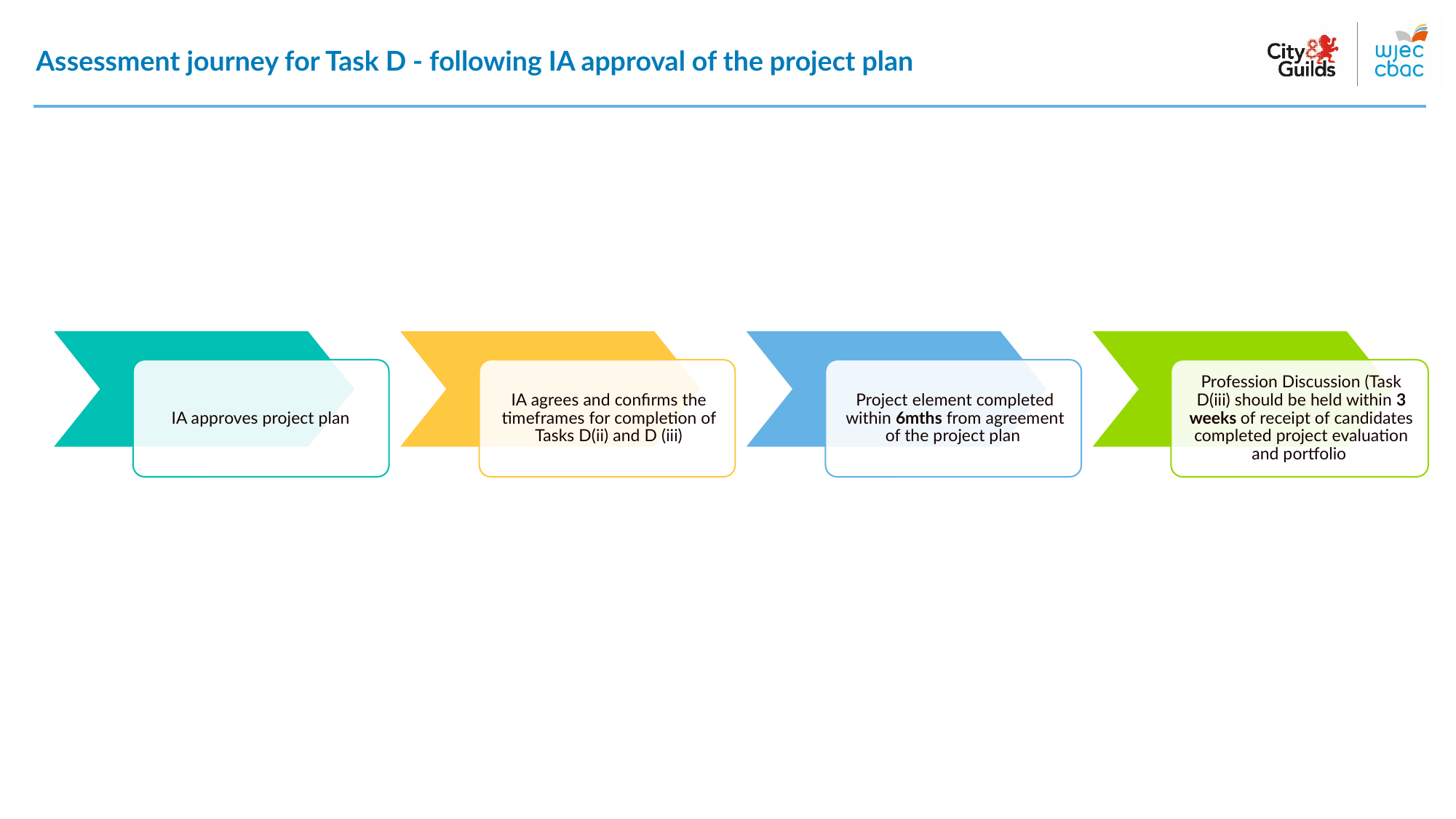

Assessment journey for Task D - following IA approval of the project plan
IA approves project plan
IA agrees and confirms the timeframes for completion of Tasks D(ii) and D (iii)
Project element completed within 6mths from agreement of the project plan
Profession Discussion (Task D(iii) should be held within 3 weeks of receipt of candidates completed project evaluation and portfolio